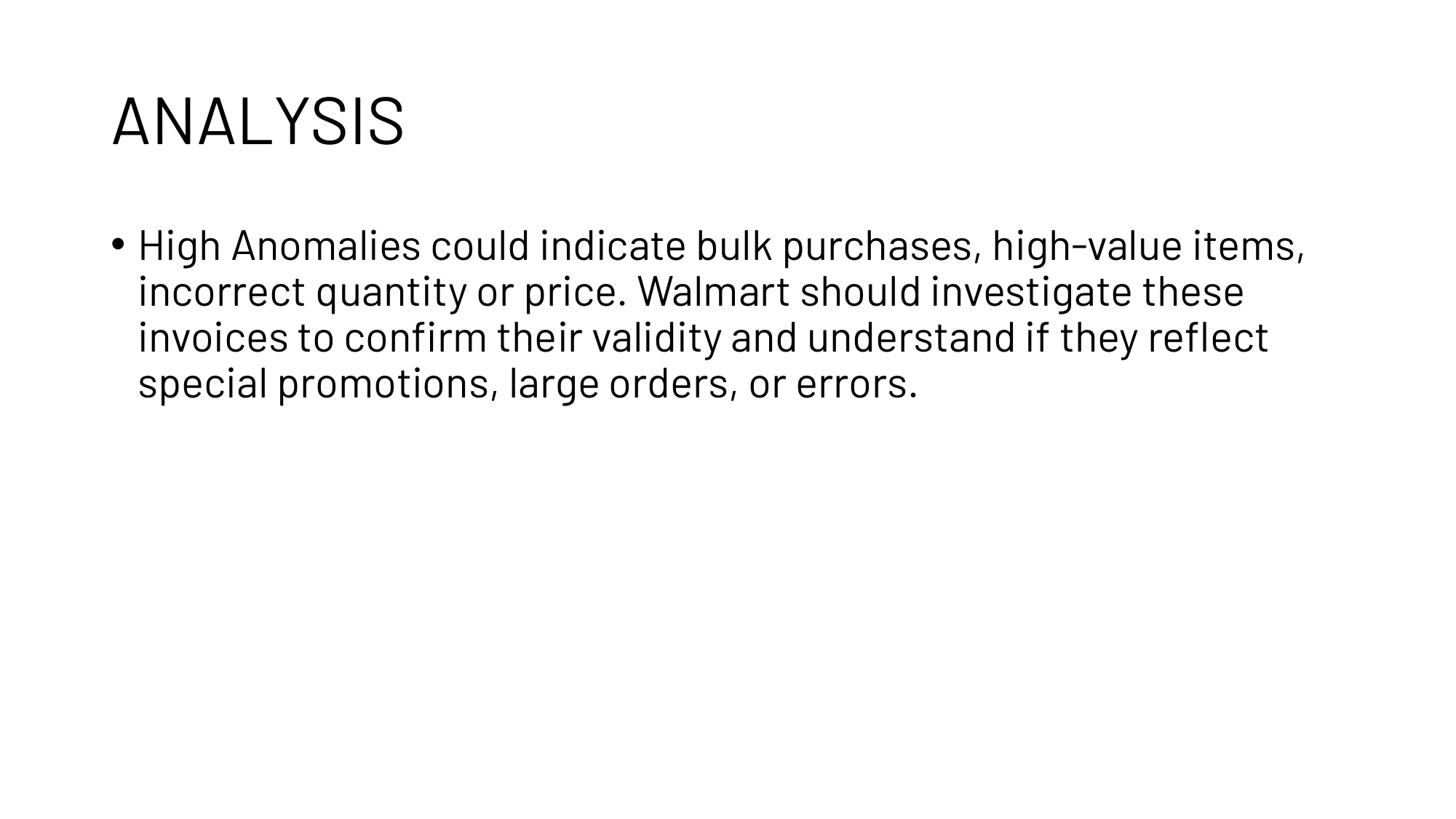

# ANALYSIS
High Anomalies could indicate bulk purchases, high-value items, incorrect quantity or price. Walmart should investigate these invoices to confirm their validity and understand if they reflect special promotions, large orders, or errors.